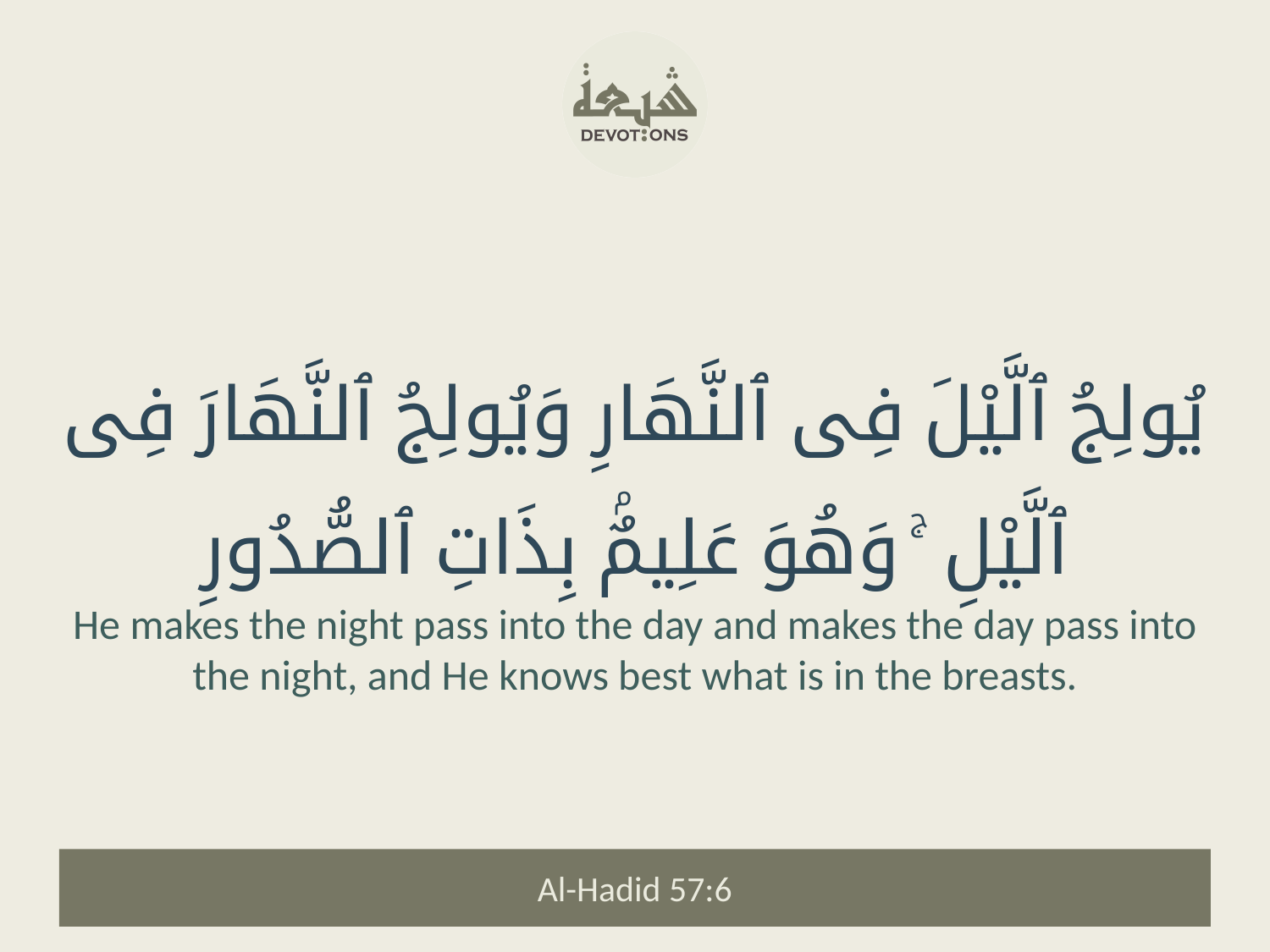

يُولِجُ ٱلَّيْلَ فِى ٱلنَّهَارِ وَيُولِجُ ٱلنَّهَارَ فِى ٱلَّيْلِ ۚ وَهُوَ عَلِيمٌۢ بِذَاتِ ٱلصُّدُورِ
He makes the night pass into the day and makes the day pass into the night, and He knows best what is in the breasts.
Al-Hadid 57:6